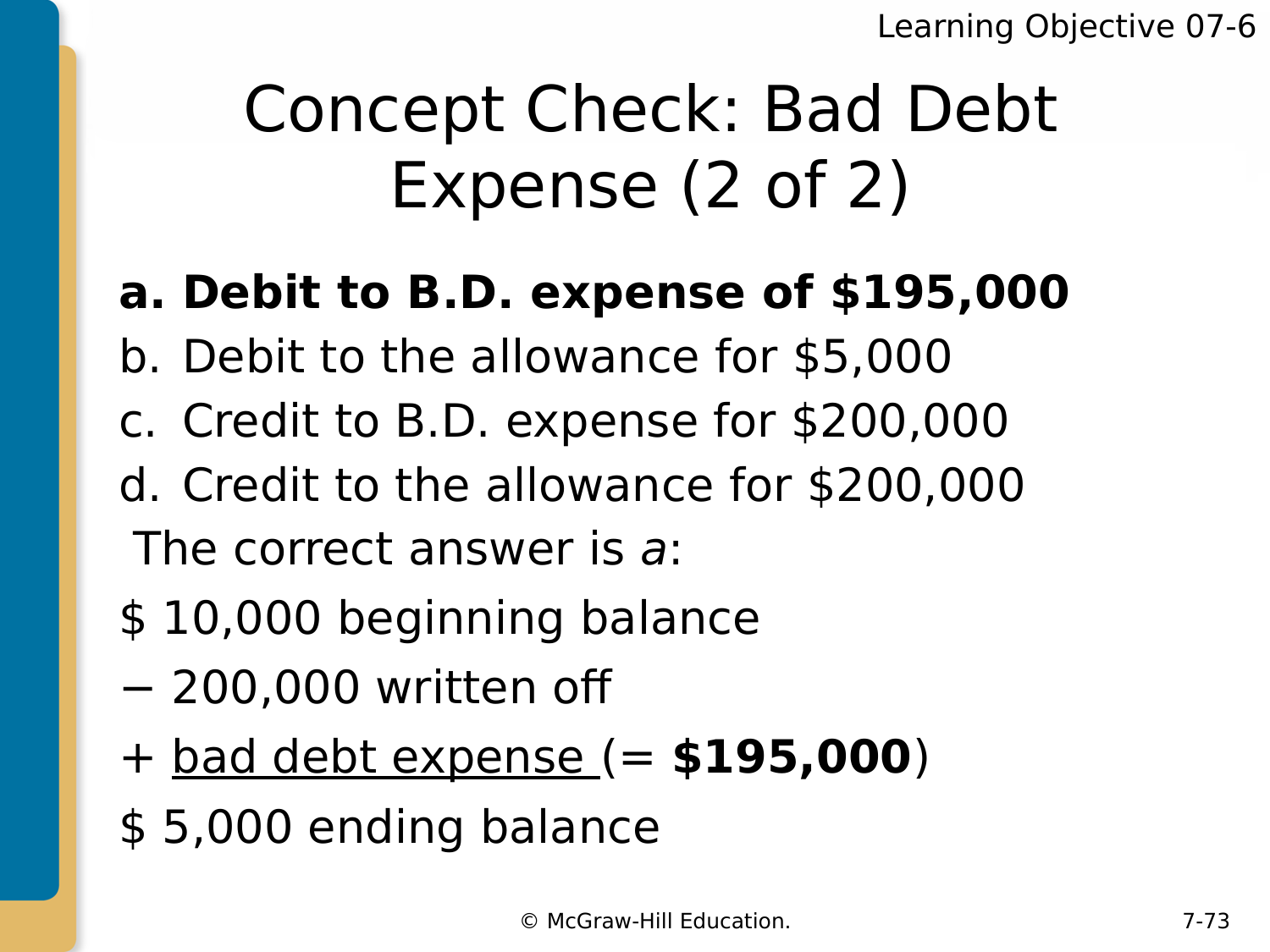

Learning Objective 07-6
# Concept Check: Bad Debt Expense (2 of 2)
Debit to B.D. expense of $195,000
Debit to the allowance for $5,000
Credit to B.D. expense for $200,000
Credit to the allowance for $200,000
 The correct answer is a:
$ 10,000 beginning balance
− 200,000 written off
+ bad debt expense (= $195,000)
$ 5,000 ending balance